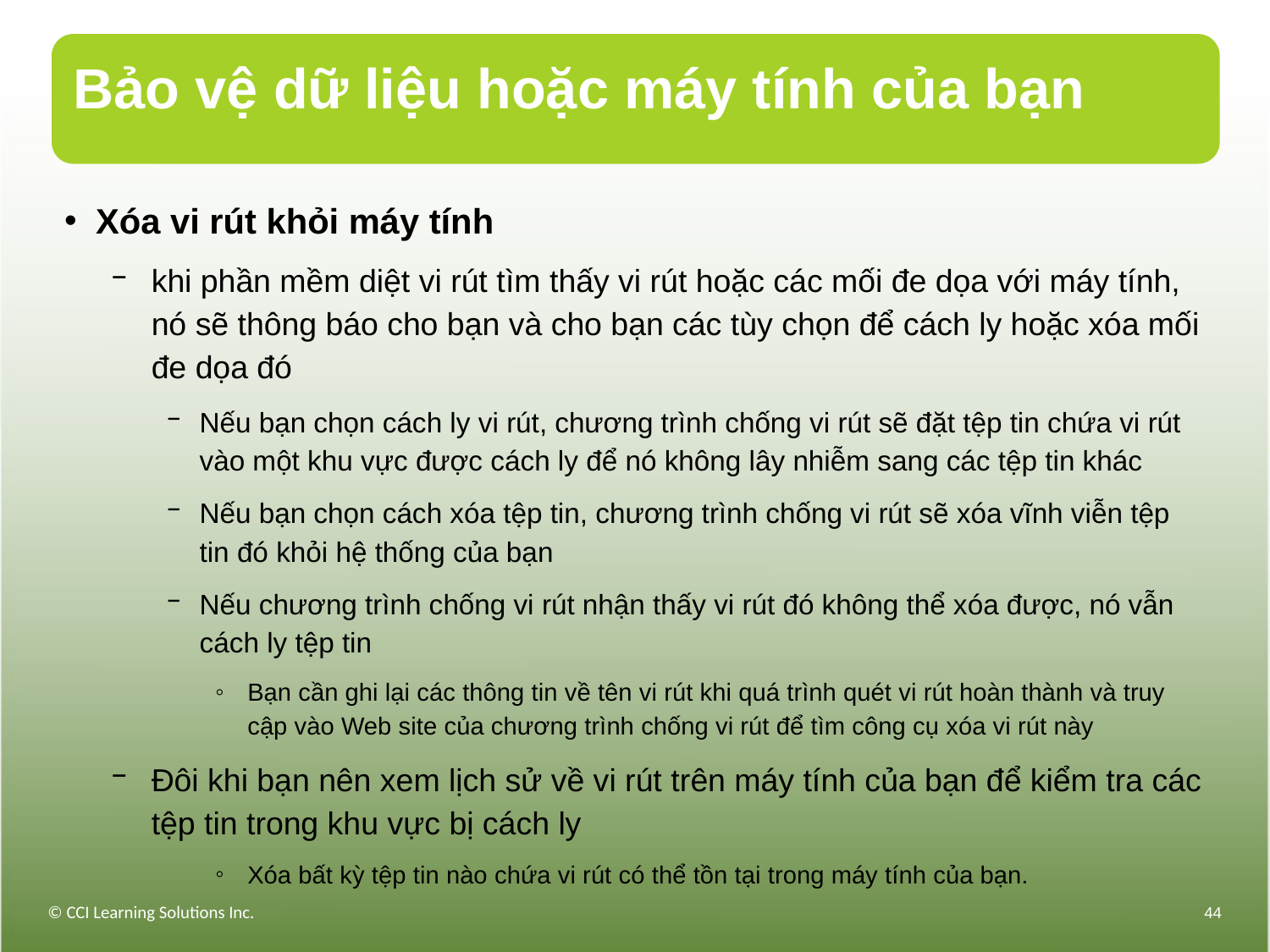

# Bảo vệ dữ liệu hoặc máy tính của bạn
Xóa vi rút khỏi máy tính
khi phần mềm diệt vi rút tìm thấy vi rút hoặc các mối đe dọa với máy tính, nó sẽ thông báo cho bạn và cho bạn các tùy chọn để cách ly hoặc xóa mối đe dọa đó
Nếu bạn chọn cách ly vi rút, chương trình chống vi rút sẽ đặt tệp tin chứa vi rút vào một khu vực được cách ly để nó không lây nhiễm sang các tệp tin khác
Nếu bạn chọn cách xóa tệp tin, chương trình chống vi rút sẽ xóa vĩnh viễn tệp tin đó khỏi hệ thống của bạn
Nếu chương trình chống vi rút nhận thấy vi rút đó không thể xóa được, nó vẫn cách ly tệp tin
Bạn cần ghi lại các thông tin về tên vi rút khi quá trình quét vi rút hoàn thành và truy cập vào Web site của chương trình chống vi rút để tìm công cụ xóa vi rút này
Đôi khi bạn nên xem lịch sử về vi rút trên máy tính của bạn để kiểm tra các tệp tin trong khu vực bị cách ly
Xóa bất kỳ tệp tin nào chứa vi rút có thể tồn tại trong máy tính của bạn.
© CCI Learning Solutions Inc.
44